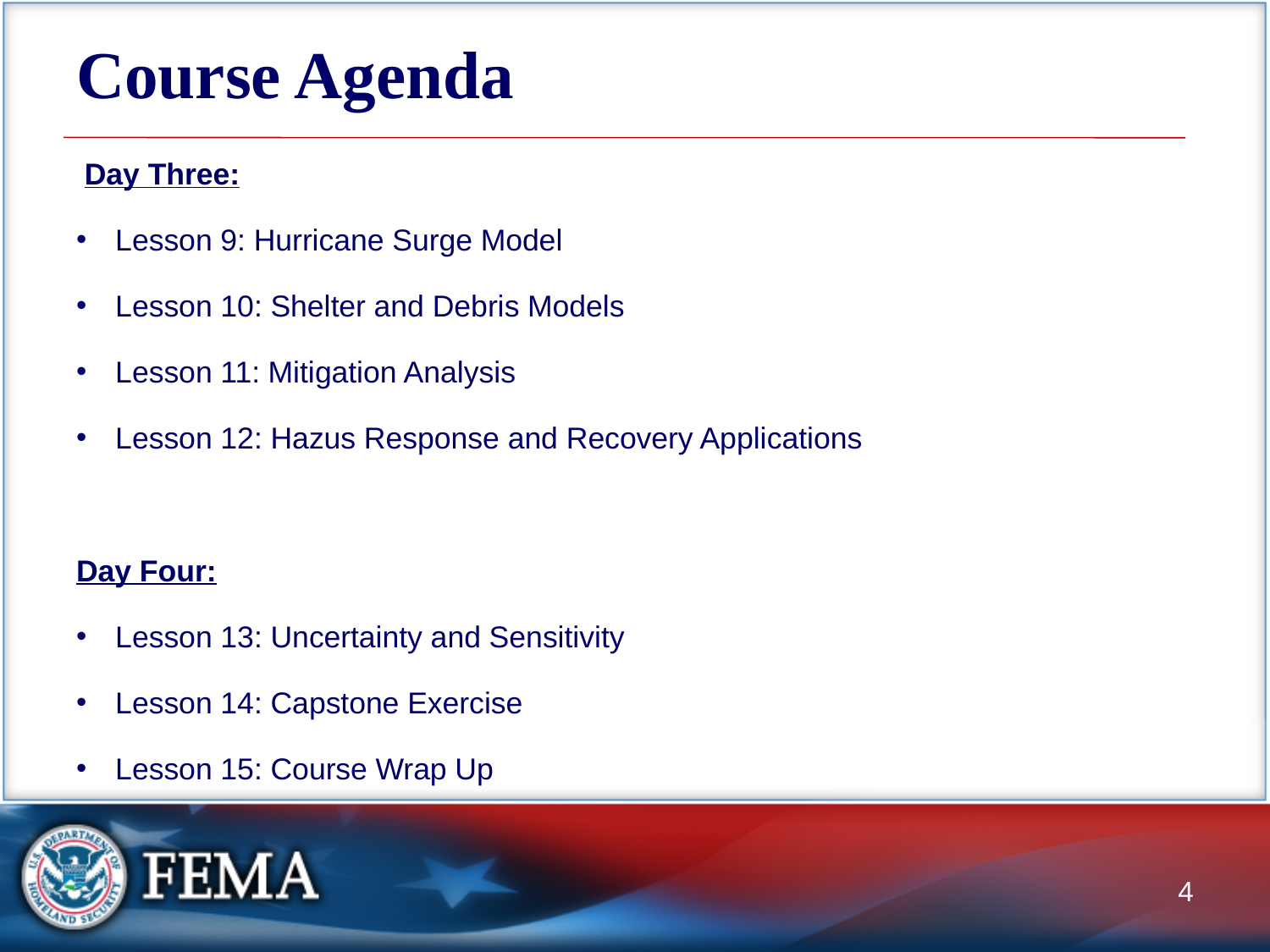

# Course Agenda
 Day Three:
Lesson 9: Hurricane Surge Model
Lesson 10: Shelter and Debris Models
Lesson 11: Mitigation Analysis
Lesson 12: Hazus Response and Recovery Applications

Day Four:
Lesson 13: Uncertainty and Sensitivity
Lesson 14: Capstone Exercise
Lesson 15: Course Wrap Up
4